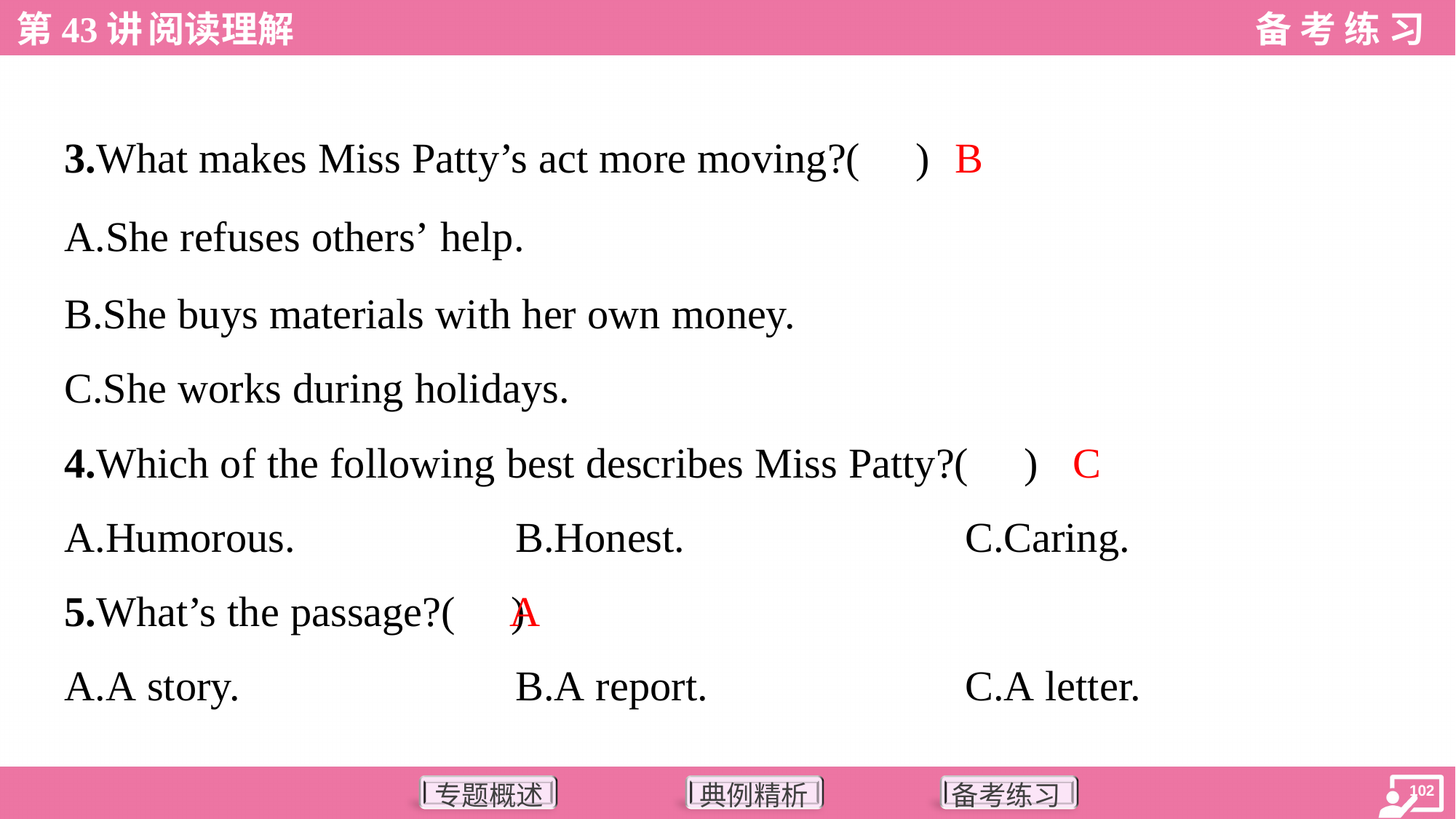

B
3.What makes Miss Patty’s act more moving?(     )
A.She refuses others’ help.
B.She buys materials with her own money.
C.She works during holidays.
C
4.Which of the following best describes Miss Patty?(     )
A.Humorous.	B.Honest.	C.Caring.
A
5.What’s the passage?(     )
A.A story.	B.A report.	C.A letter.